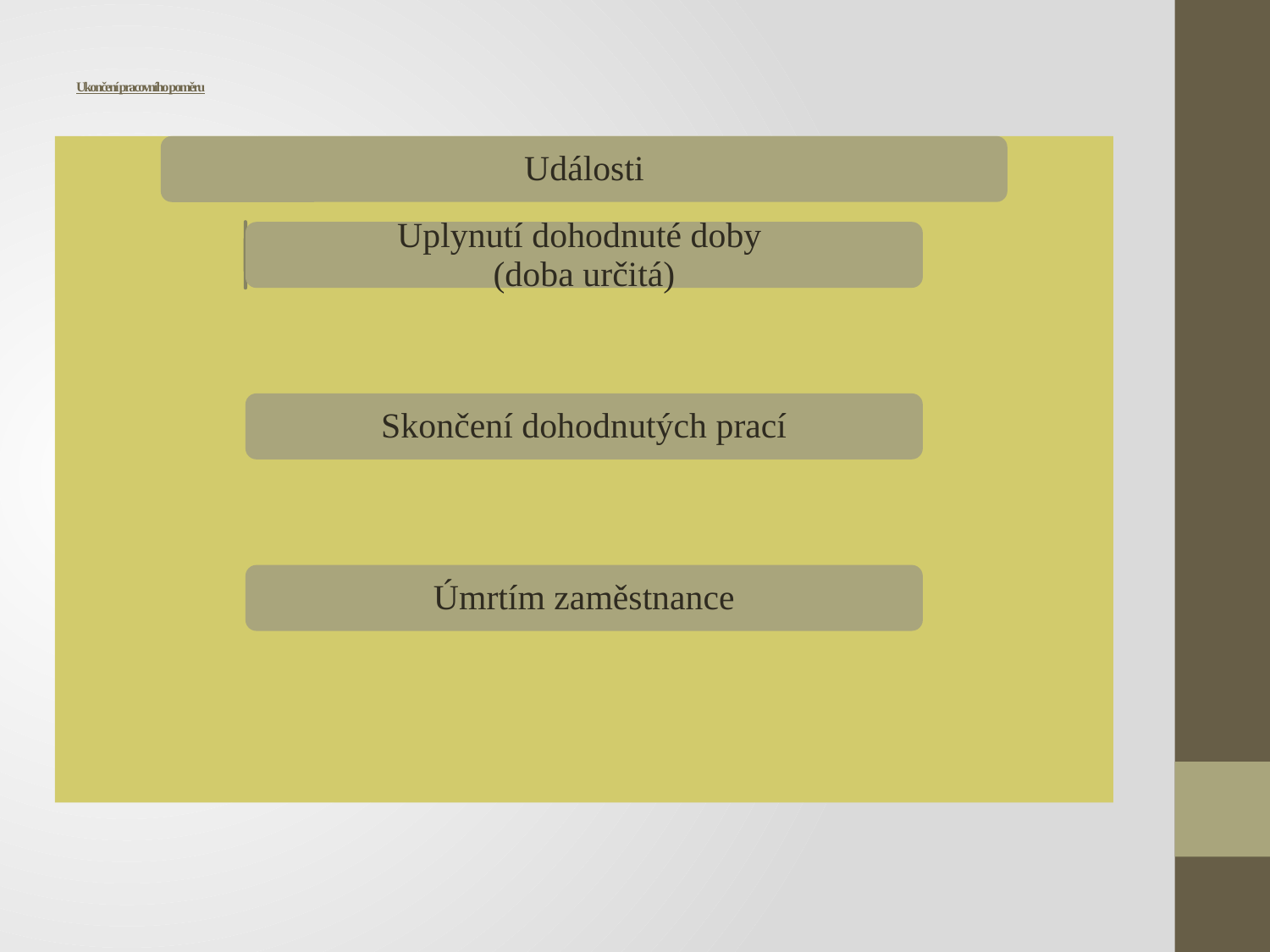

# Ukončení pracovního poměru
Události
Uplynutí dohodnuté doby
(doba určitá)
Skončení dohodnutých prací
Úmrtím zaměstnance